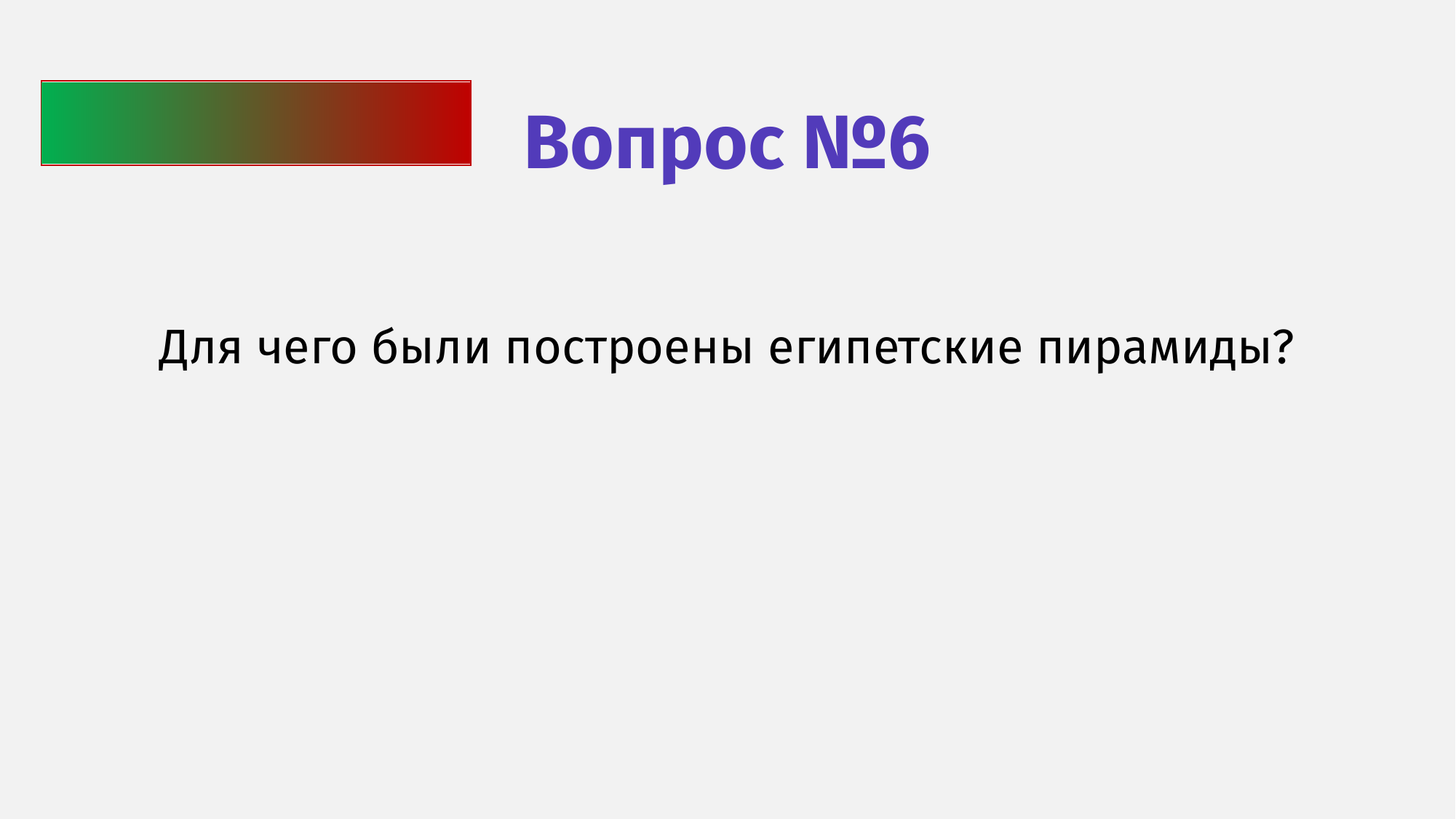

Вопрос №6
Для чего были построены египетские пирамиды?